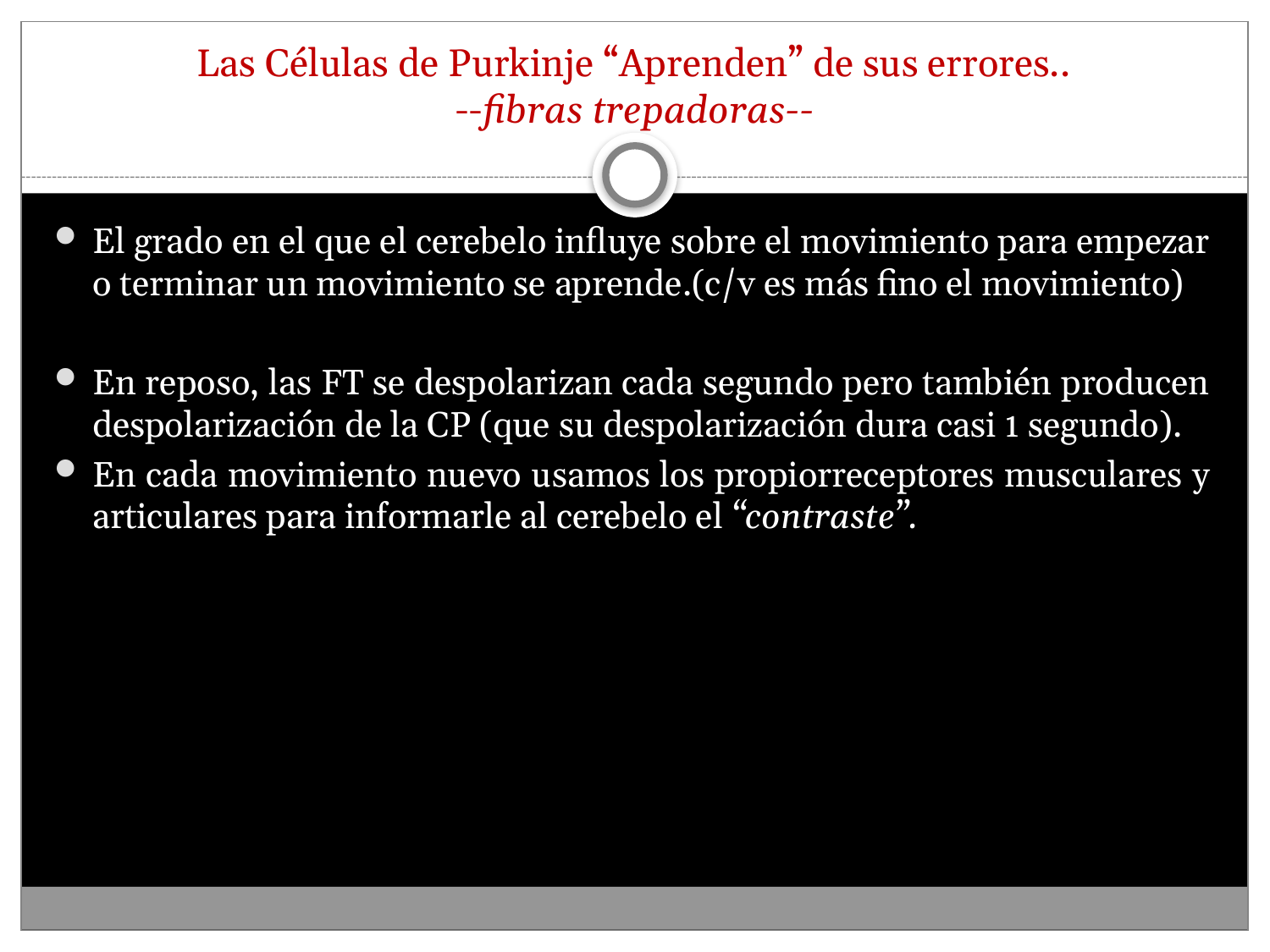

# Las Células de Purkinje “Aprenden” de sus errores.. --fibras trepadoras--
El grado en el que el cerebelo influye sobre el movimiento para empezar o terminar un movimiento se aprende.(c/v es más fino el movimiento)

En reposo, las FT se despolarizan cada segundo pero también producen despolarización de la CP (que su despolarización dura casi 1 segundo).
En cada movimiento nuevo usamos los propiorreceptores musculares y articulares para informarle al cerebelo el “contraste”.